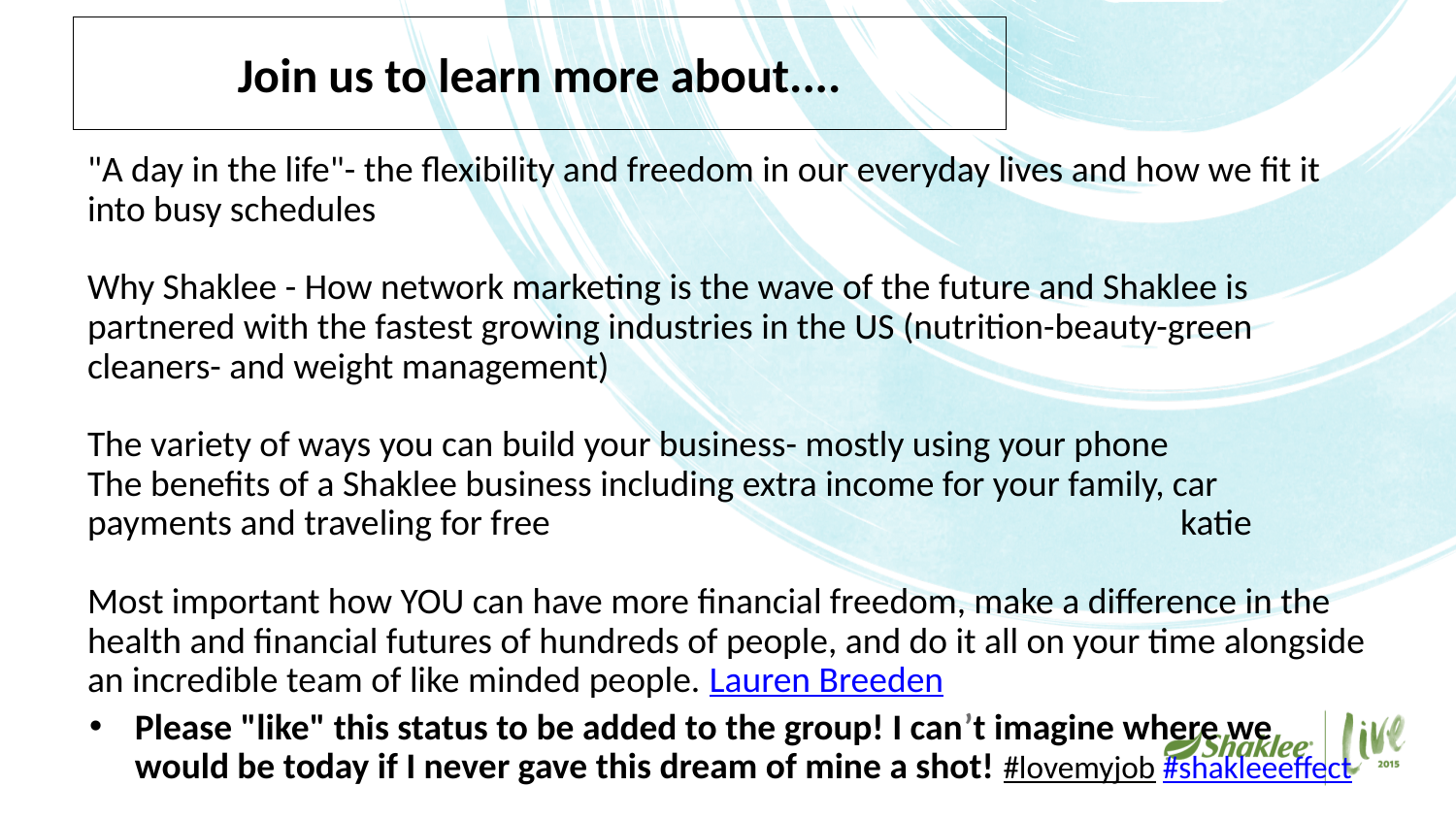

# Join us to learn more about....
"A day in the life"- the flexibility and freedom in our everyday lives and how we fit it into busy schedules
Why Shaklee - How network marketing is the wave of the future and Shaklee is partnered with the fastest growing industries in the US (nutrition-beauty-green cleaners- and weight management)
The variety of ways you can build your business- mostly using your phone
The benefits of a Shaklee business including extra income for your family, car payments and traveling for free 				         katie
Most important how YOU can have more financial freedom, make a difference in the health and financial futures of hundreds of people, and do it all on your time alongside an incredible team of like minded people. Lauren Breeden
Please "like" this status to be added to the group! I can’t imagine where we would be today if I never gave this dream of mine a shot! ‪#‎lovemyjob‬ ‪#‎shakleeeffect‬